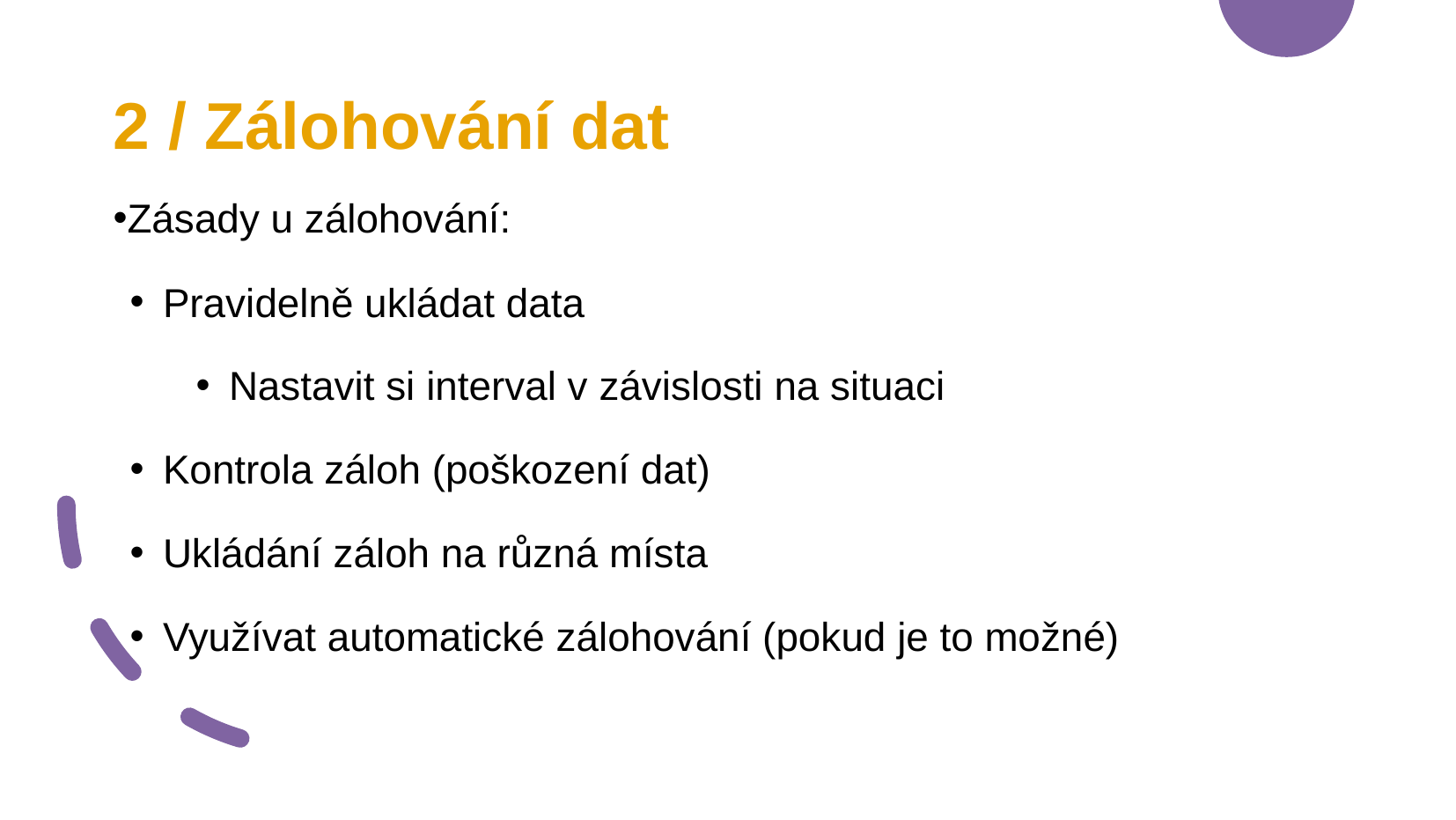

2 / Zálohování dat
Zásady u zálohování:
Pravidelně ukládat data
Nastavit si interval v závislosti na situaci
Kontrola záloh (poškození dat)
Ukládání záloh na různá místa
Využívat automatické zálohování (pokud je to možné)